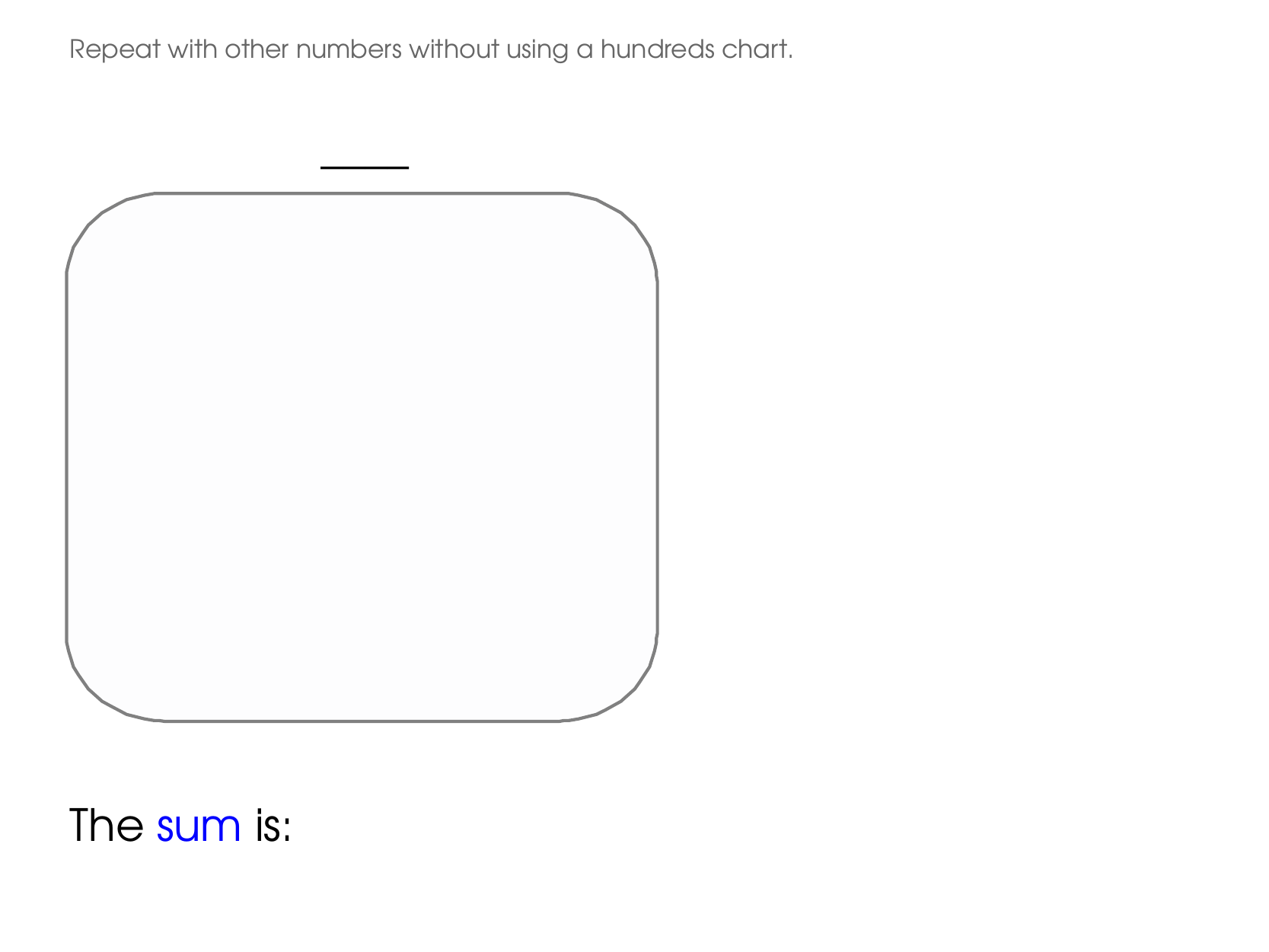

Repeat with other numbers without using a hundreds chart.
____

The sum is: